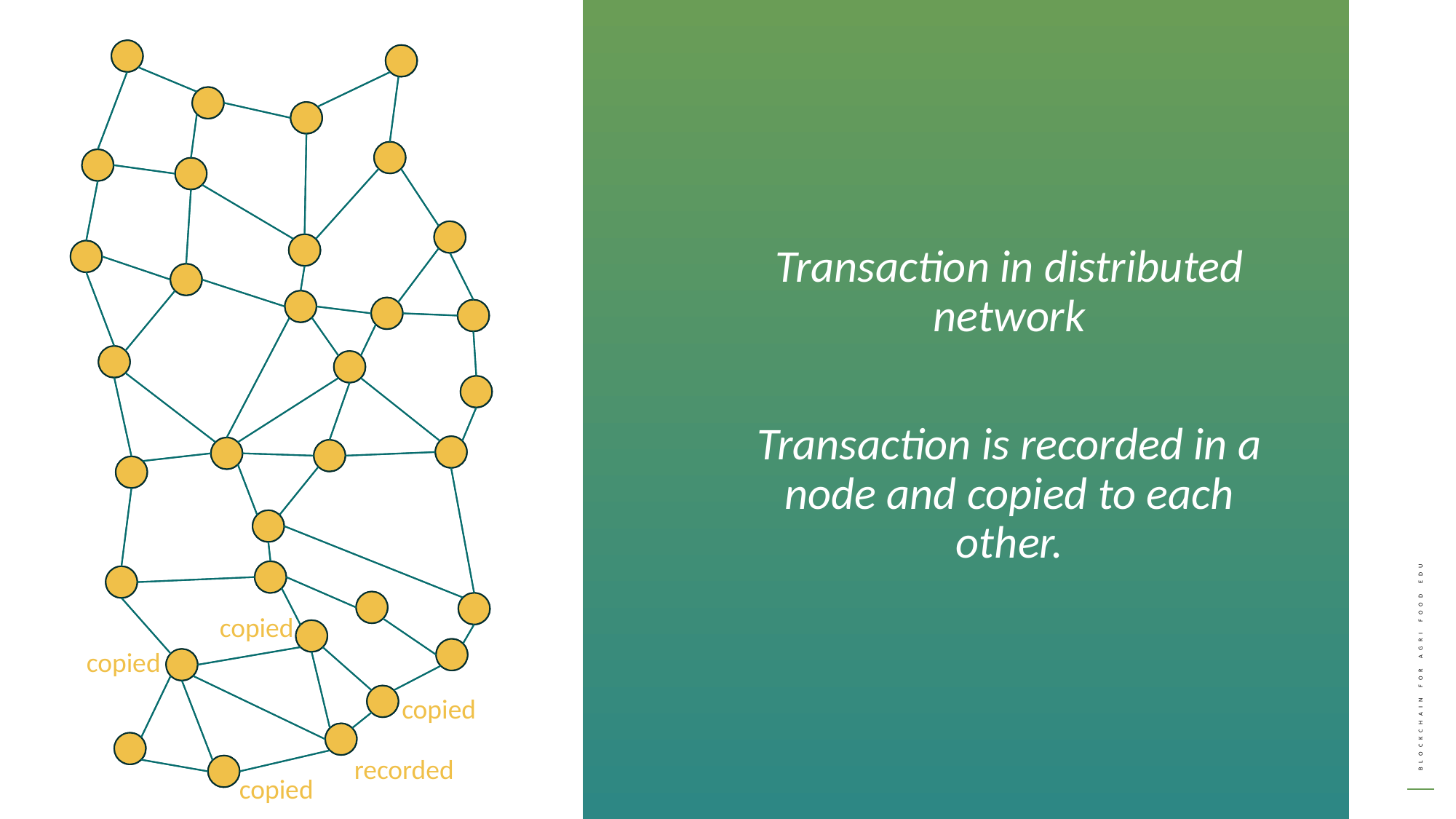

Transaction in distributed network

Transaction is recorded in a node and copied to each other.

copied

copied

copied

recorded

copied